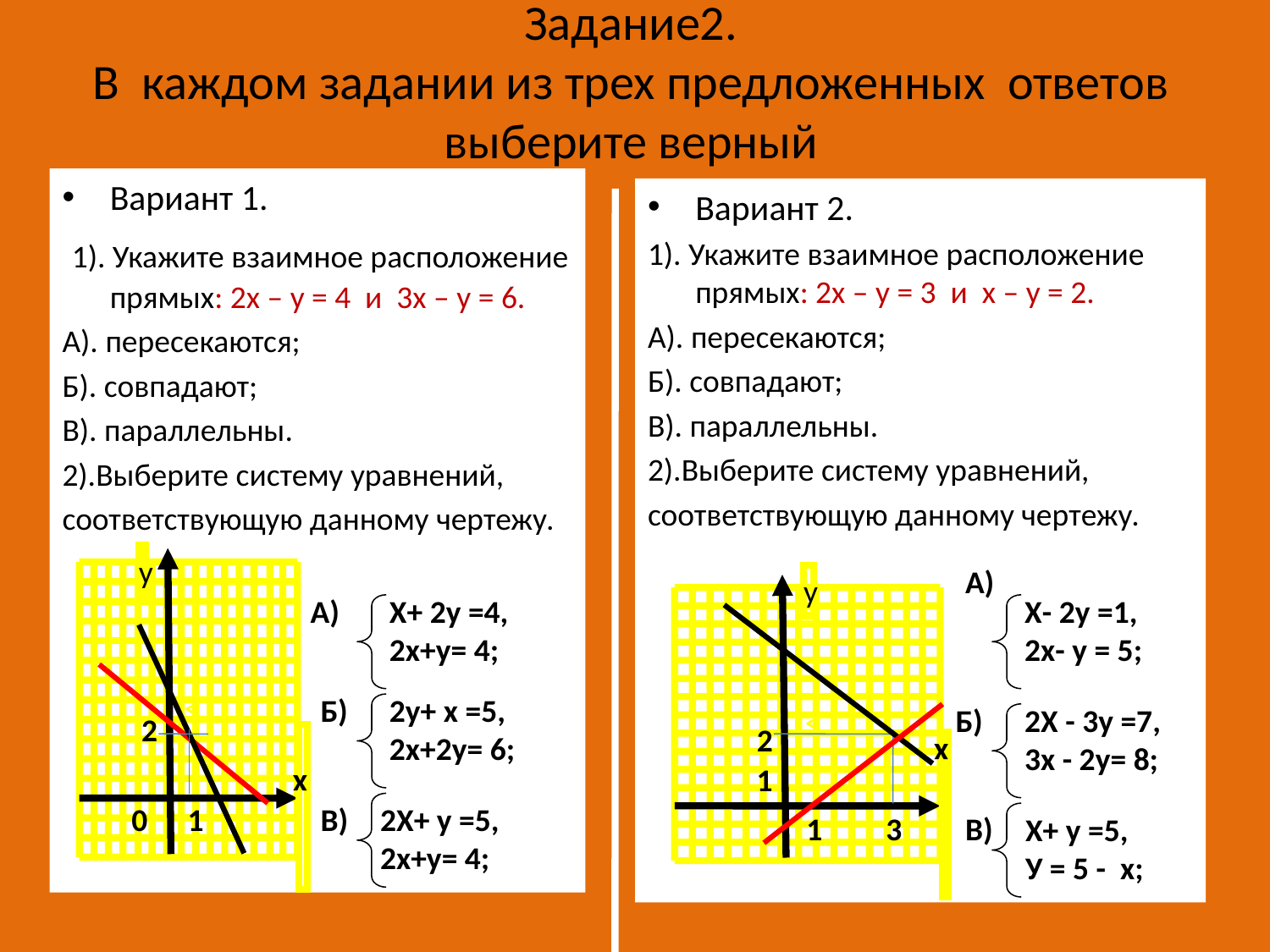

# Задание2. В  каждом задании из трех предложенных  ответов выберите верный
Вариант 1.
 1). Укажите взаимное расположение прямых: 2х – у = 4  и  3х – у = 6.
А). пересекаются;
Б). совпадают;
В). параллельны.
2).Выберите систему уравнений,
соответствующую данному чертежу.

Вариант 2.
1). Укажите взаимное расположение прямых: 2х – у = 3  и  х – у = 2.
А). пересекаются;
Б). совпадают;
В). параллельны.
2).Выберите систему уравнений,
соответствующую данному чертежу.

y

М

   x
А)
y

М

   x
А)
 Х+ 2у =4,
 2х+у= 4;

 Х- 2у =1,
 2х- у = 5;

Б)
 2у+ х =5,
 2х+2у= 6;

Б)
 2Х - 3у =7,
 3х - 2у= 8;

2
2
1

2Х+ у =5,
2х+у= 4;
Х+ у =5,
У = 5 -  х;
0
1
В)
1
3
В)